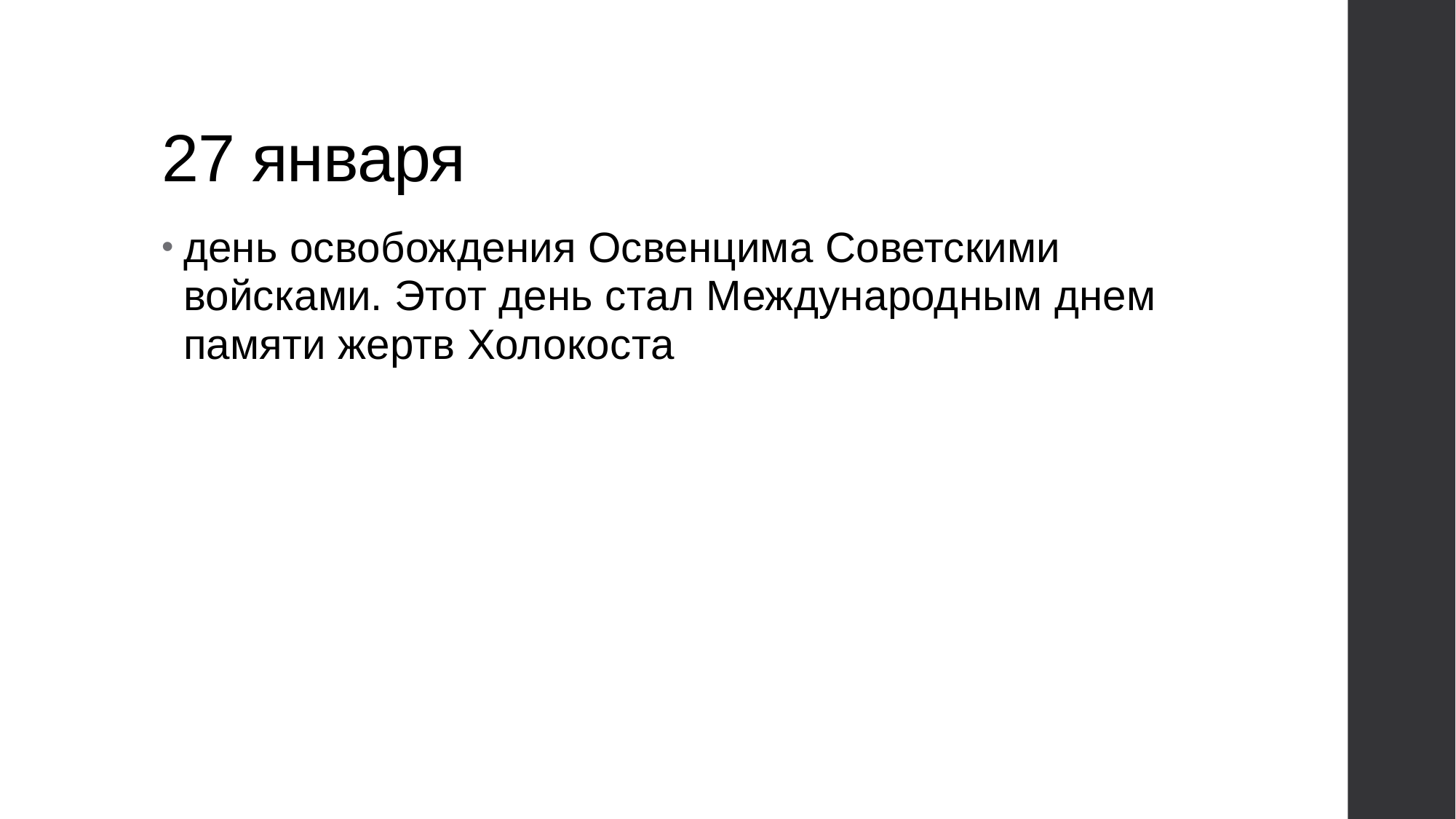

# 27 января
день освобождения Освенцима Советскими войсками. Этот день стал Международным днем памяти жертв Холокоста